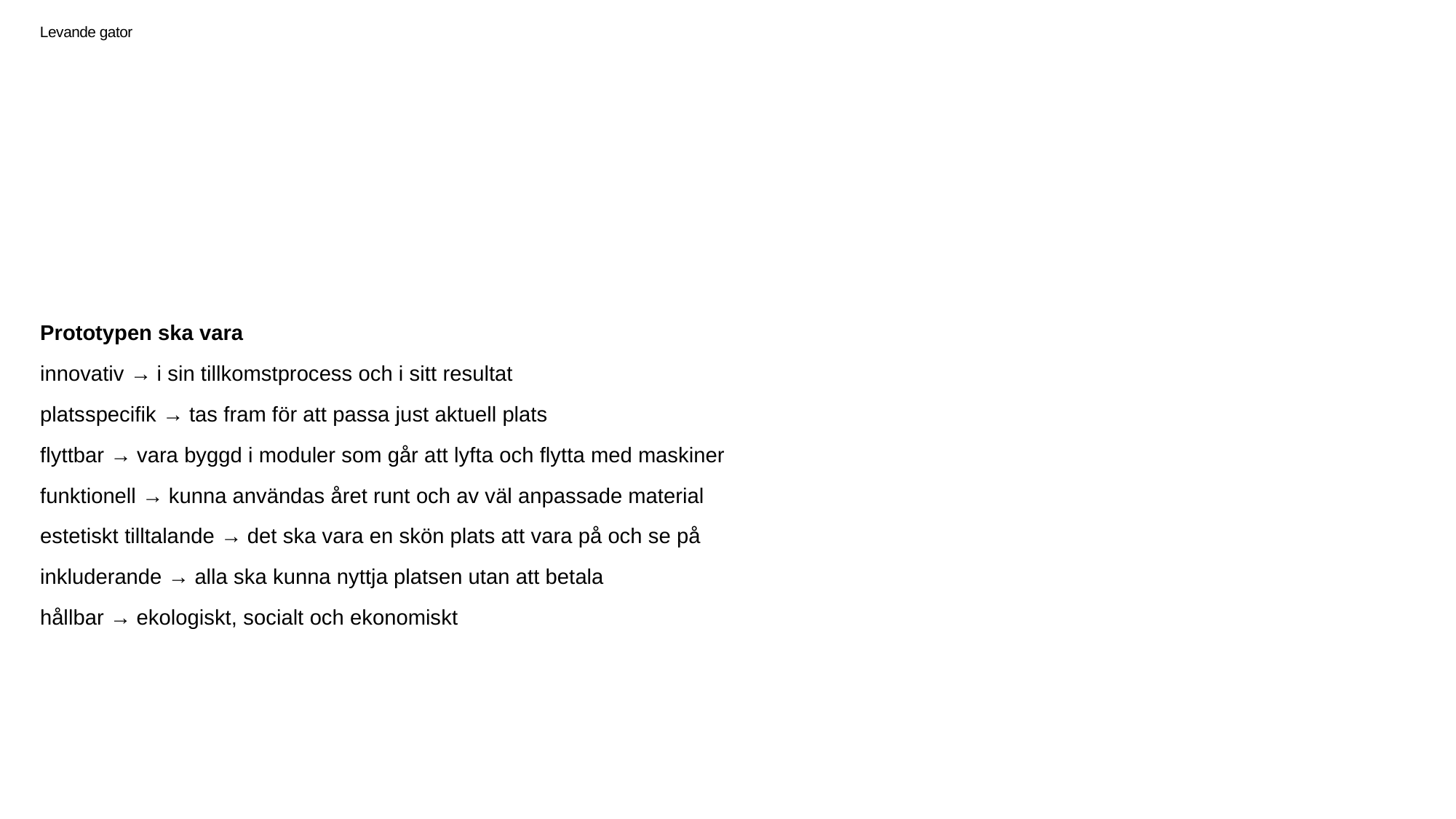

Prototypen ska vara
innovativ → i sin tillkomstprocess och i sitt resultat
platsspecifik → tas fram för att passa just aktuell plats
flyttbar → vara byggd i moduler som går att lyfta och flytta med maskiner
funktionell → kunna användas året runt och av väl anpassade material
estetiskt tilltalande → det ska vara en skön plats att vara på och se på
inkluderande → alla ska kunna nyttja platsen utan att betala
hållbar → ekologiskt, socialt och ekonomiskt